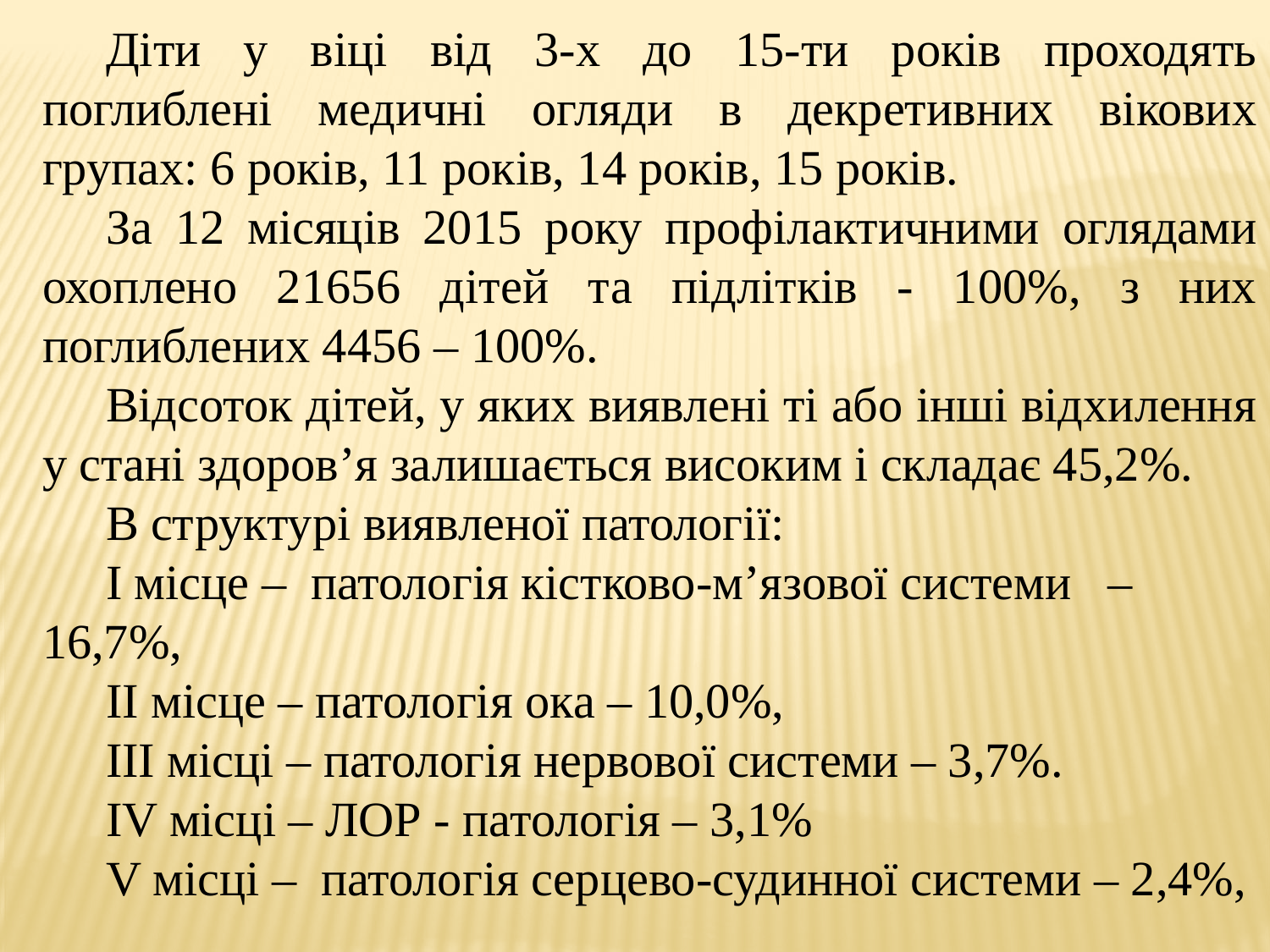

Діти у віці від 3-х до 15-ти років проходять поглиблені медичні огляди в декретивних вікових групах: 6 років, 11 років, 14 років, 15 років.
За 12 місяців 2015 року профілактичними оглядами охоплено 21656 дітей та підлітків - 100%, з них поглиблених 4456 – 100%.
Відсоток дітей, у яких виявлені ті або інші відхилення у стані здоров’я залишається високим і складає 45,2%.
В структурі виявленої патології:
І місце –  патологія кістково-м’язової системи   – 16,7%,
ІІ місце – патологія ока – 10,0%,
ІІІ місці – патологія нервової системи – 3,7%.
IV місці – ЛОР - патологія – 3,1%
V місці –  патологія серцево-судинної системи – 2,4%,